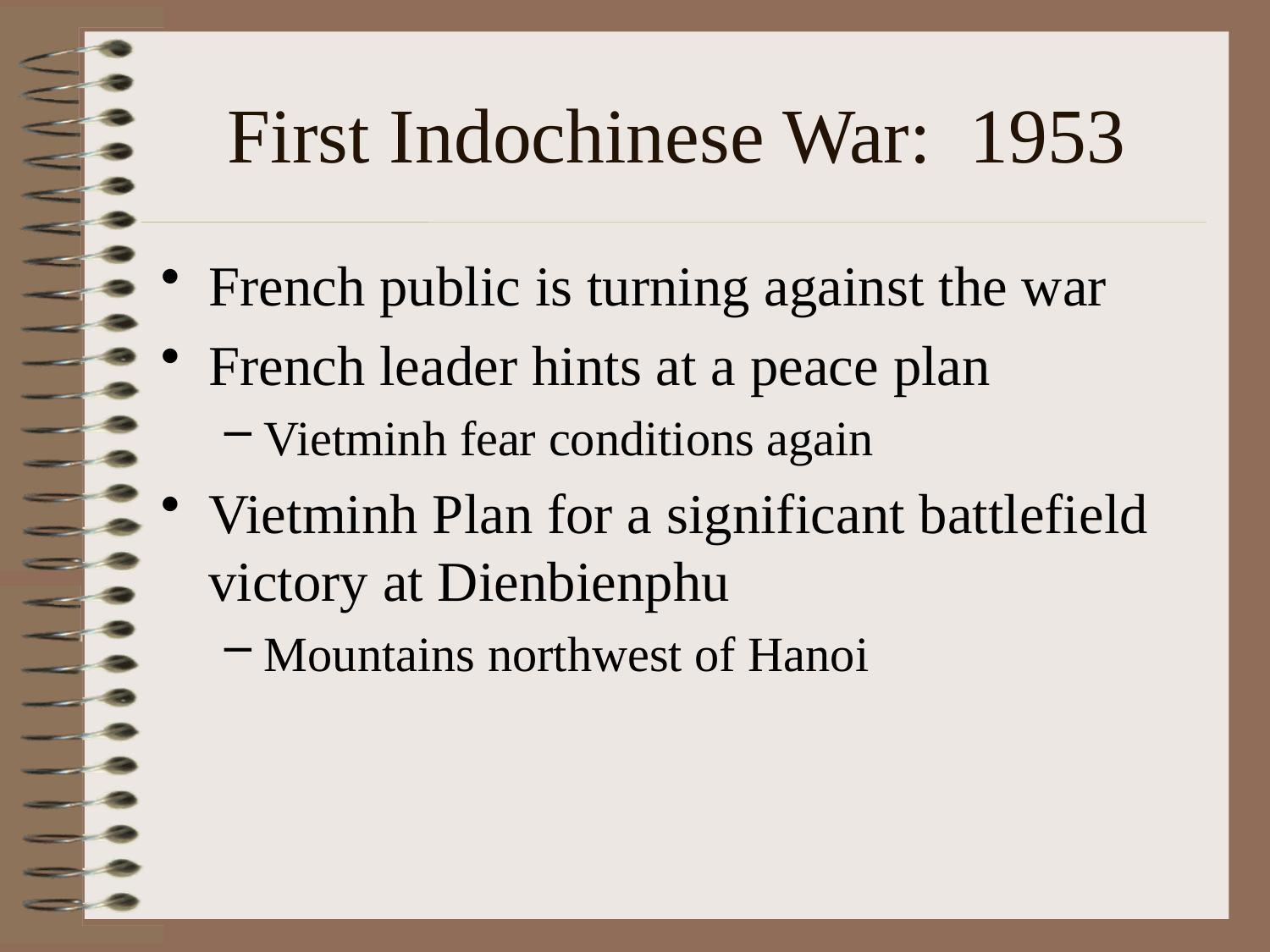

# First Indochinese War:  1953
French public is turning against the war
French leader hints at a peace plan
Vietminh fear conditions again
Vietminh Plan for a significant battlefield victory at Dienbienphu
Mountains northwest of Hanoi